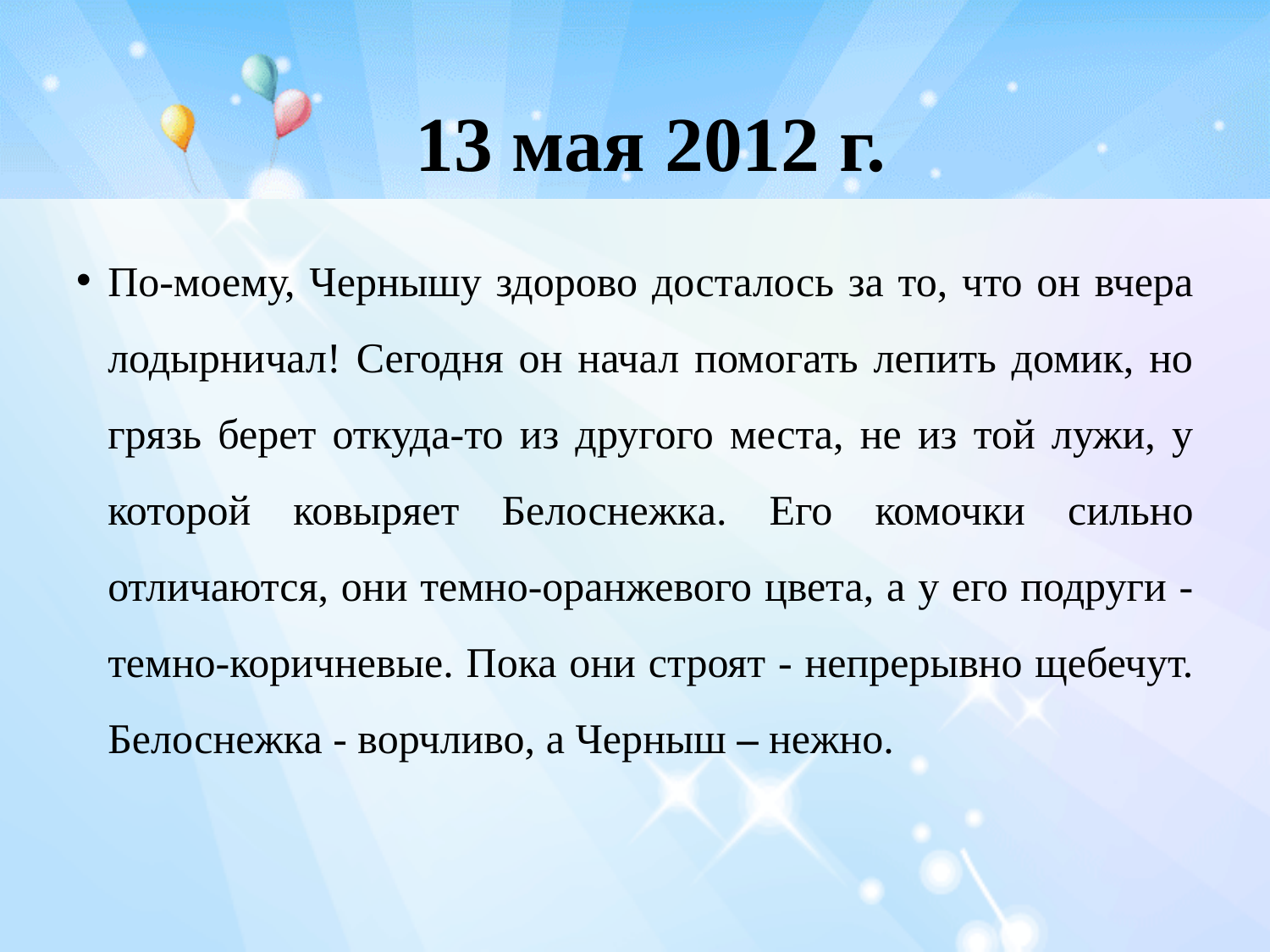

# 13 мая 2012 г.
По-моему, Чернышу здорово досталось за то, что он вчера лодырничал! Сегодня он начал помогать лепить домик, но грязь берет откуда-то из другого места, не из той лужи, у которой ковыряет Белоснежка. Его комочки сильно отличаются, они темно-оранжевого цвета, а у его подруги - темно-коричневые. Пока они строят - непрерывно щебечут. Белоснежка - ворчливо, а Черныш – нежно.